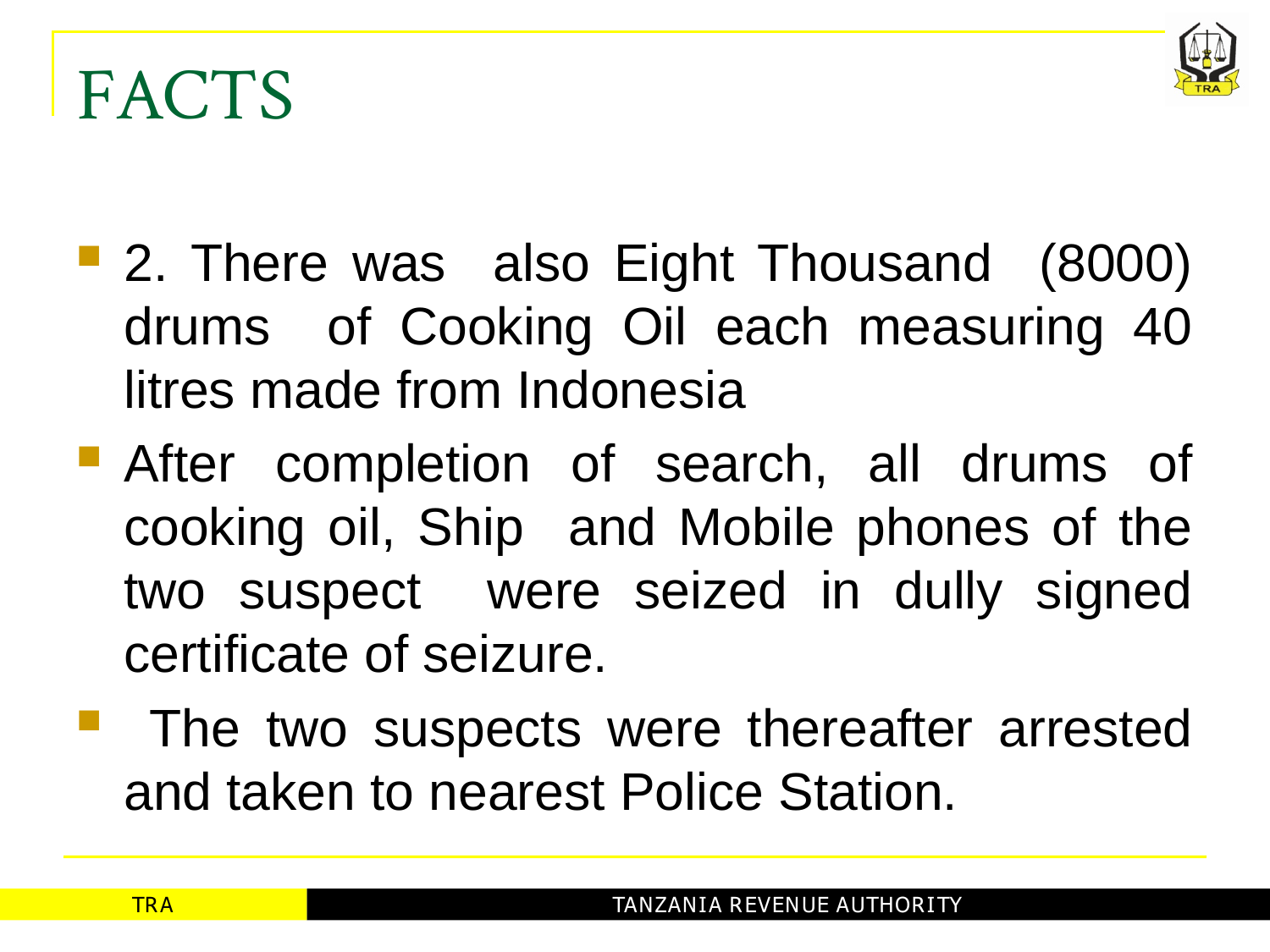

# FACTS
2. There was  also Eight Thousand  (8000) drums  of Cooking Oil each measuring 40 litres made from Indonesia
After completion of search, all drums of cooking oil, Ship  and Mobile phones of the two suspect  were seized in dully signed certificate of seizure.
 The two suspects were thereafter arrested and taken to nearest Police Station.